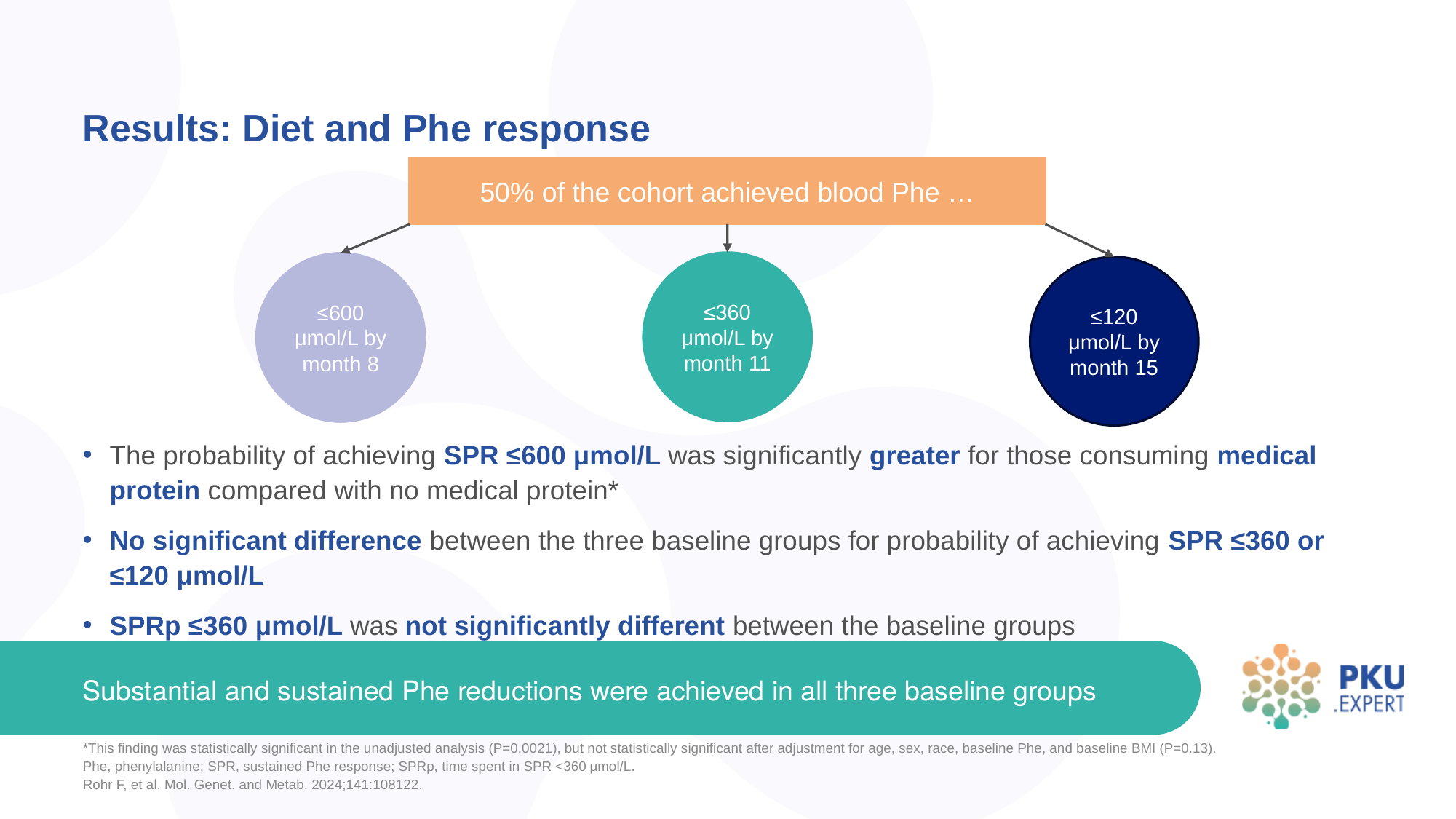

# Results: Diet and Phe response
50% of the cohort achieved blood Phe …
≤360 μmol/L by month 11
≤600 μmol/L by month 8
≤120 μmol/L by month 15
The probability of achieving SPR ≤600 μmol/L was significantly greater for those consuming medical protein compared with no medical protein*
No significant difference between the three baseline groups for probability of achieving SPR ≤360 or ≤120 μmol/L
SPRp ≤360 μmol/L was not significantly different between the baseline groups
Substantial and sustained Phe reductions were achieved in all three baseline groups
*This finding was statistically significant in the unadjusted analysis (P=0.0021), but not statistically significant after adjustment for age, sex, race, baseline Phe, and baseline BMI (P=0.13). Phe, phenylalanine; SPR, sustained Phe response; SPRp, time spent in SPR <360 μmol/L.
Rohr F, et al. Mol. Genet. and Metab. 2024;141:108122.